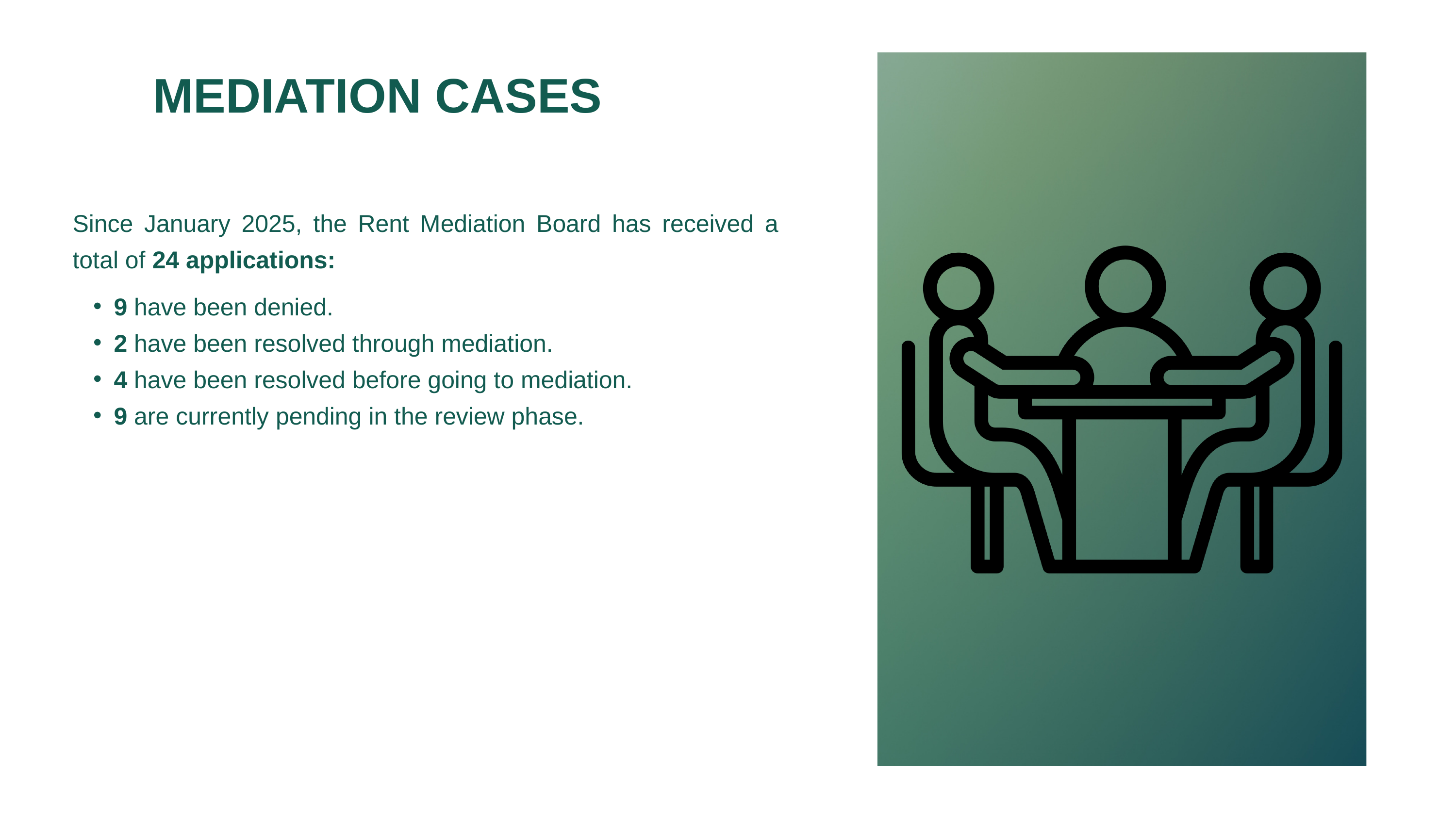

MEDIATION CASES
Since January 2025, the Rent Mediation Board has received a total of 24 applications:

9 have been denied.
2 have been resolved through mediation.
4 have been resolved before going to mediation.
9 are currently pending in the review phase.